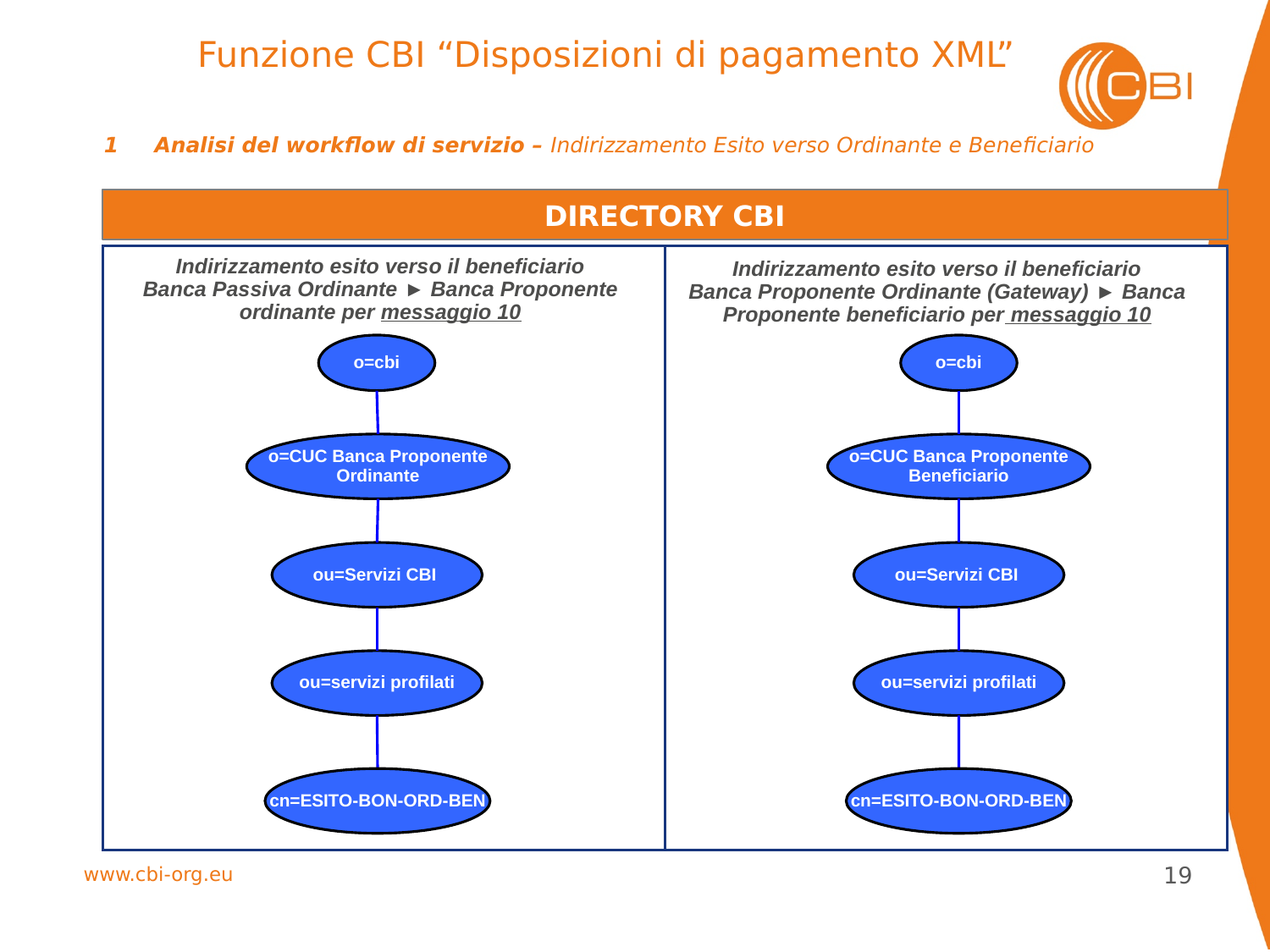

Funzione CBI “Disposizioni di pagamento XML”
1	 Analisi del workflow di servizio – Indirizzamento Esito verso Ordinante e Beneficiario
DIRECTORY CBI

Indirizzamento esito verso il beneficiario
Banca Passiva Ordinante ► Banca Proponente ordinante per messaggio 10
Indirizzamento esito verso il beneficiario
Banca Proponente Ordinante (Gateway) ► Banca Proponente beneficiario per messaggio 10
o=cbi
o=cbi
o=CUC Banca Proponente
Ordinante
o=CUC Banca Proponente
Beneficiario
ou=Servizi CBI
ou=Servizi CBI
ou=servizi profilati
ou=servizi profilati
cn=ESITO-BON-ORD-BEN
cn=ESITO-BON-ORD-BEN